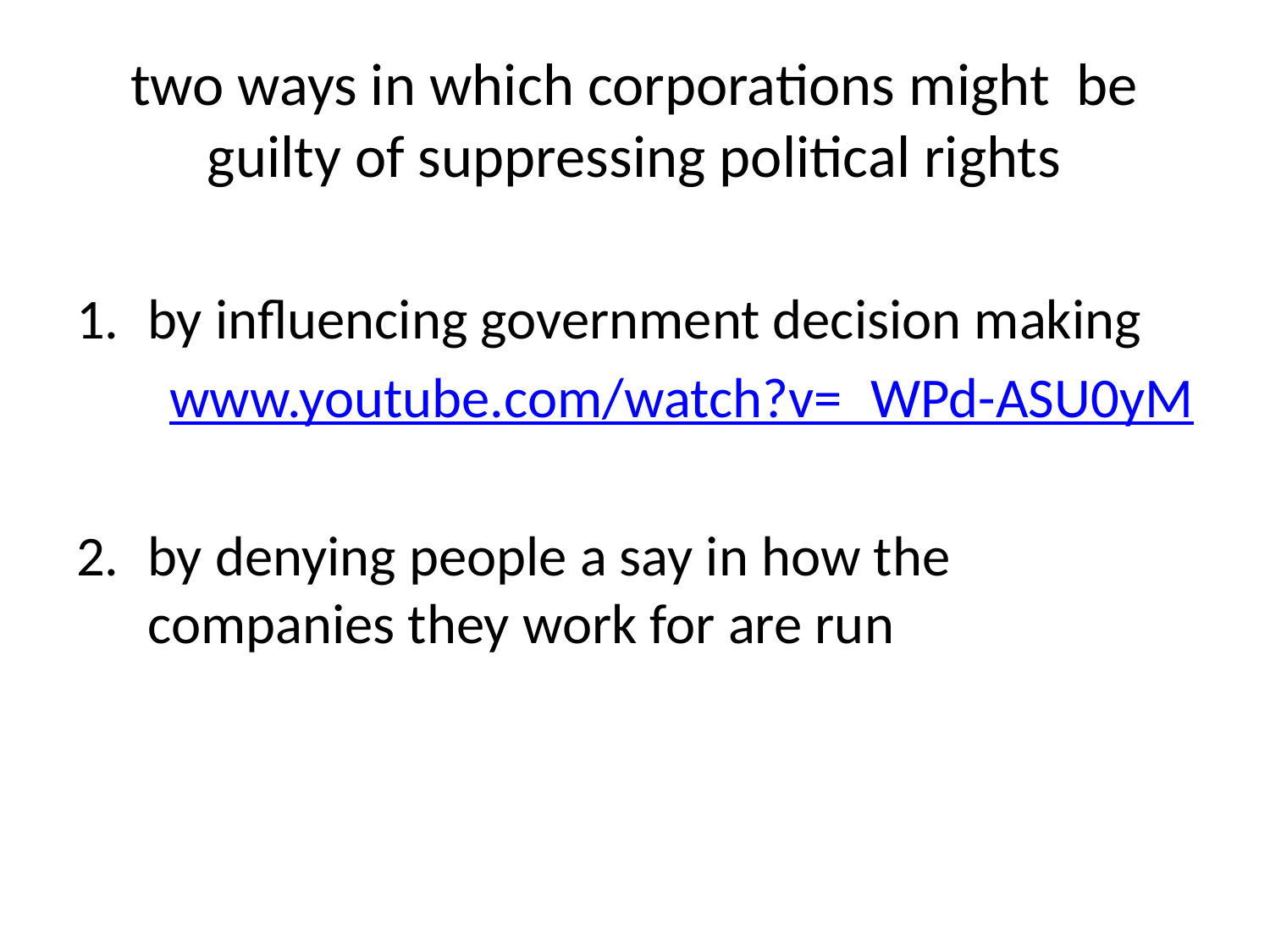

# two ways in which corporations might  be guilty of suppressing political rights
by influencing government decision making
www.youtube.com/watch?v=_WPd-ASU0yM

by denying people a say in how the companies they work for are run